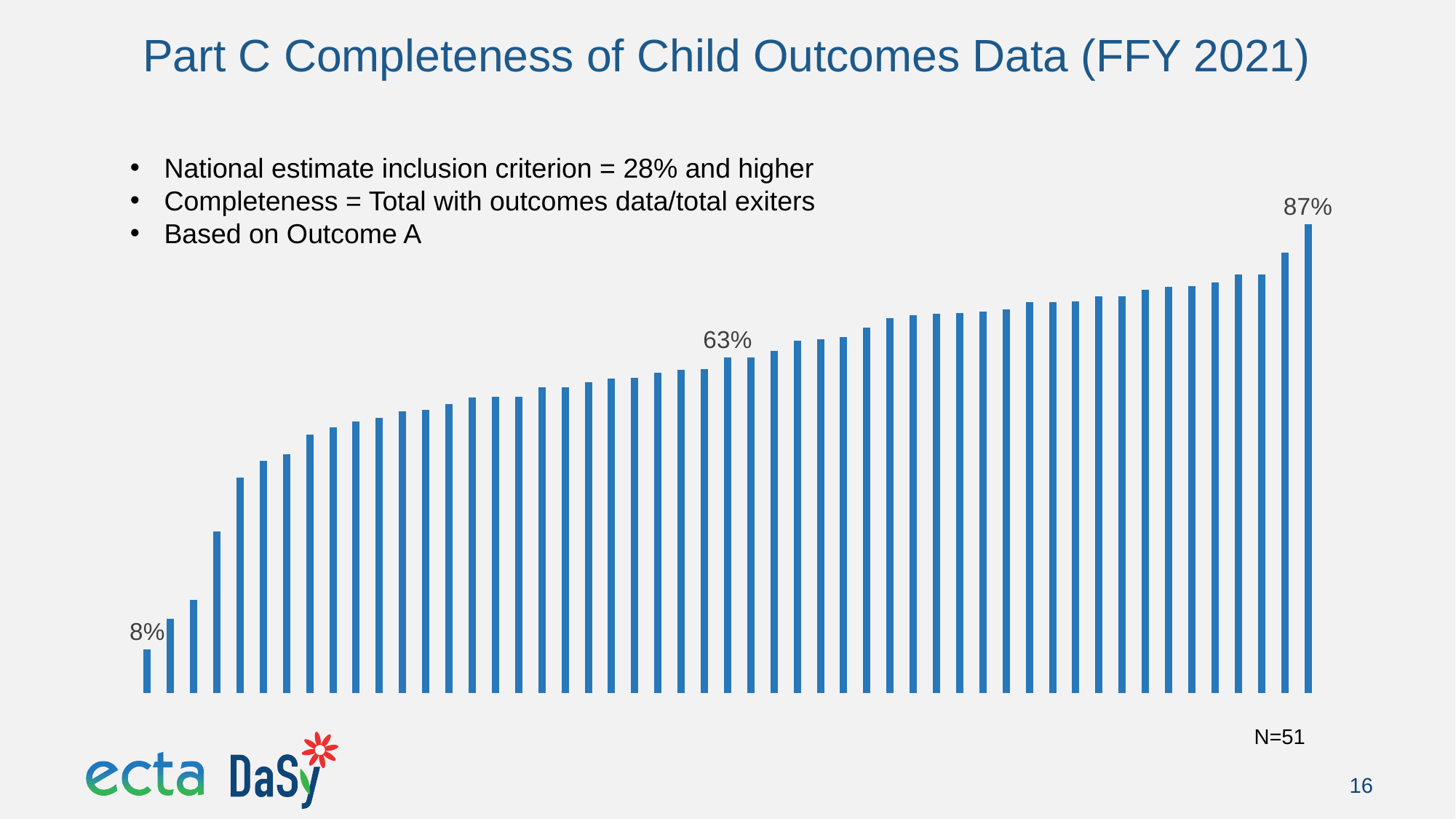

# Part C Completeness of Child Outcomes Data (FFY 2021)

### Chart

| Category |  |
|---|---|
National estimate inclusion criterion = 28% and higher
Completeness = Total with outcomes data/total exiters
Based on Outcome A
N=51
16